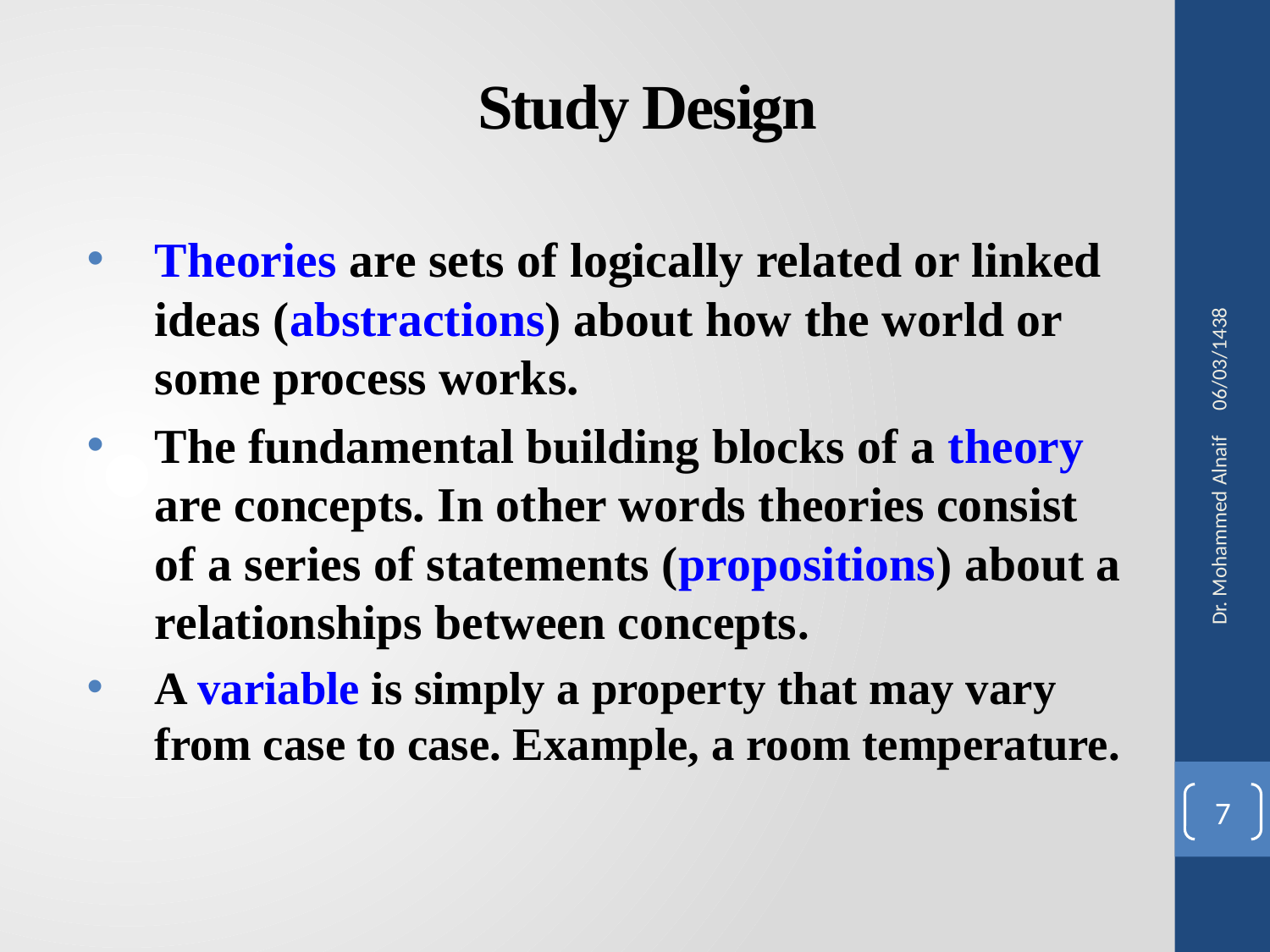

# Study Design
Theories are sets of logically related or linked ideas (abstractions) about how the world or some process works.
The fundamental building blocks of a theory are concepts. In other words theories consist of a series of statements (propositions) about a relationships between concepts.
A variable is simply a property that may vary from case to case. Example, a room temperature.
06/03/1438
Dr. Mohammed Alnaif
7